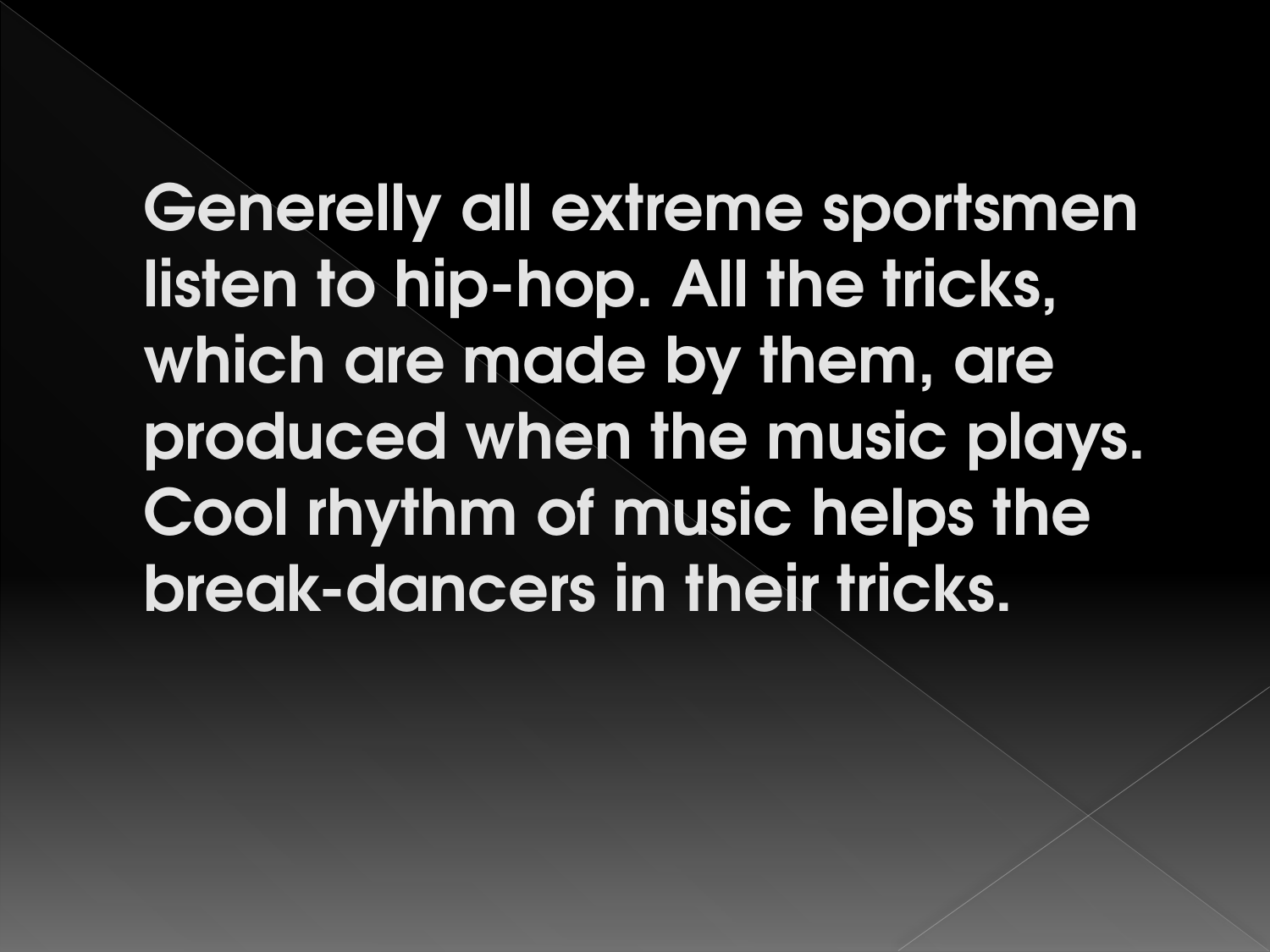

# Generelly all extreme sportsmen listen to hip-hop. All the tricks, which are made by them, are produced when the music plays. Cool rhythm of music helps the break-dancers in their tricks.